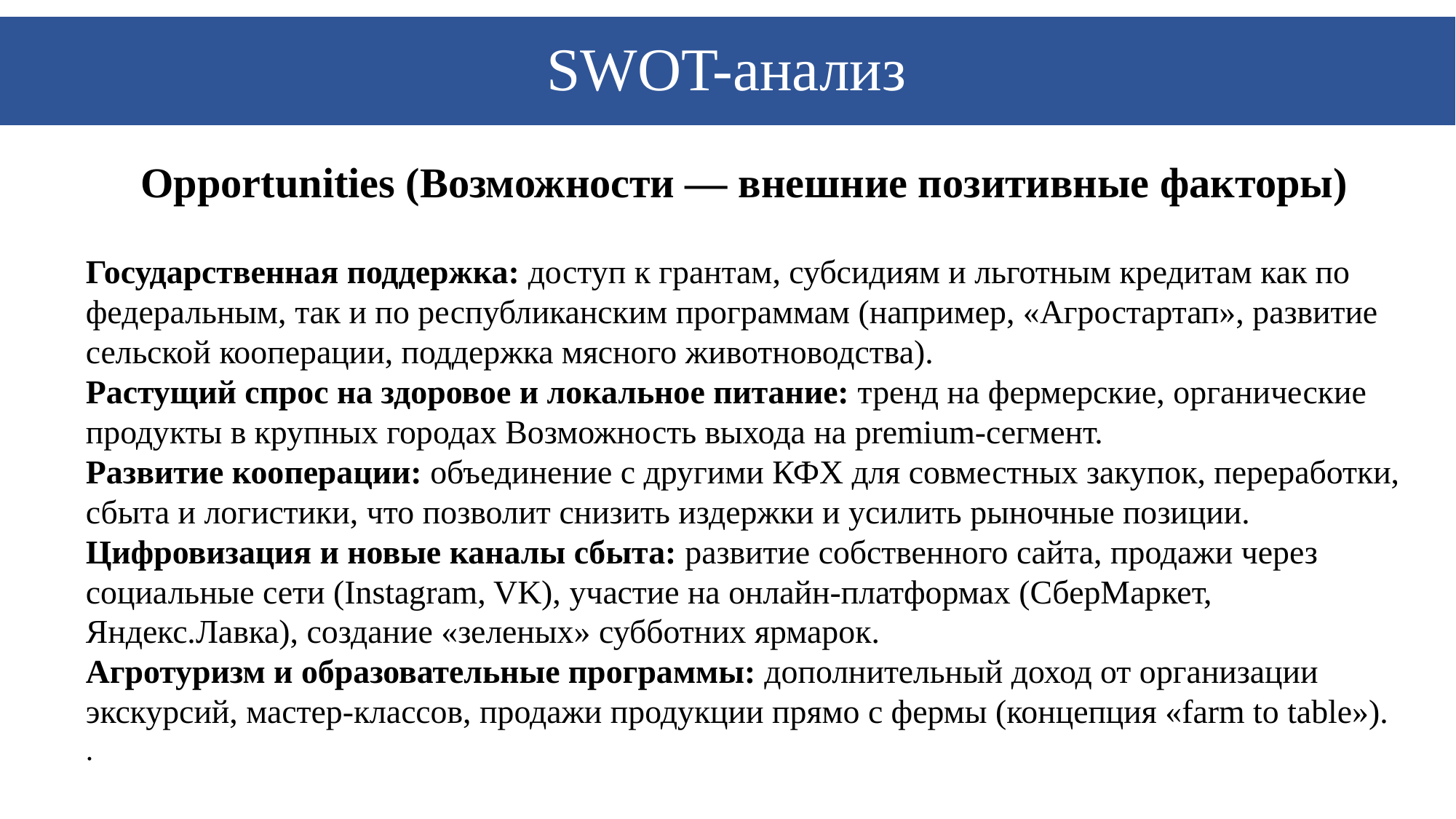

# SWOT-анализ
Opportunities (Возможности — внешние позитивные факторы)

Государственная поддержка: доступ к грантам, субсидиям и льготным кредитам как по федеральным, так и по республиканским программам (например, «Агростартап», развитие сельской кооперации, поддержка мясного животноводства).
Растущий спрос на здоровое и локальное питание: тренд на фермерские, органические продукты в крупных городах Возможность выхода на premium-сегмент.
Развитие кооперации: объединение с другими КФХ для совместных закупок, переработки, сбыта и логистики, что позволит снизить издержки и усилить рыночные позиции.
Цифровизация и новые каналы сбыта: развитие собственного сайта, продажи через социальные сети (Instagram, VK), участие на онлайн-платформах (СберМаркет, Яндекс.Лавка), создание «зеленых» субботних ярмарок.
Агротуризм и образовательные программы: дополнительный доход от организации экскурсий, мастер-классов, продажи продукции прямо с фермы (концепция «farm to table»).
.